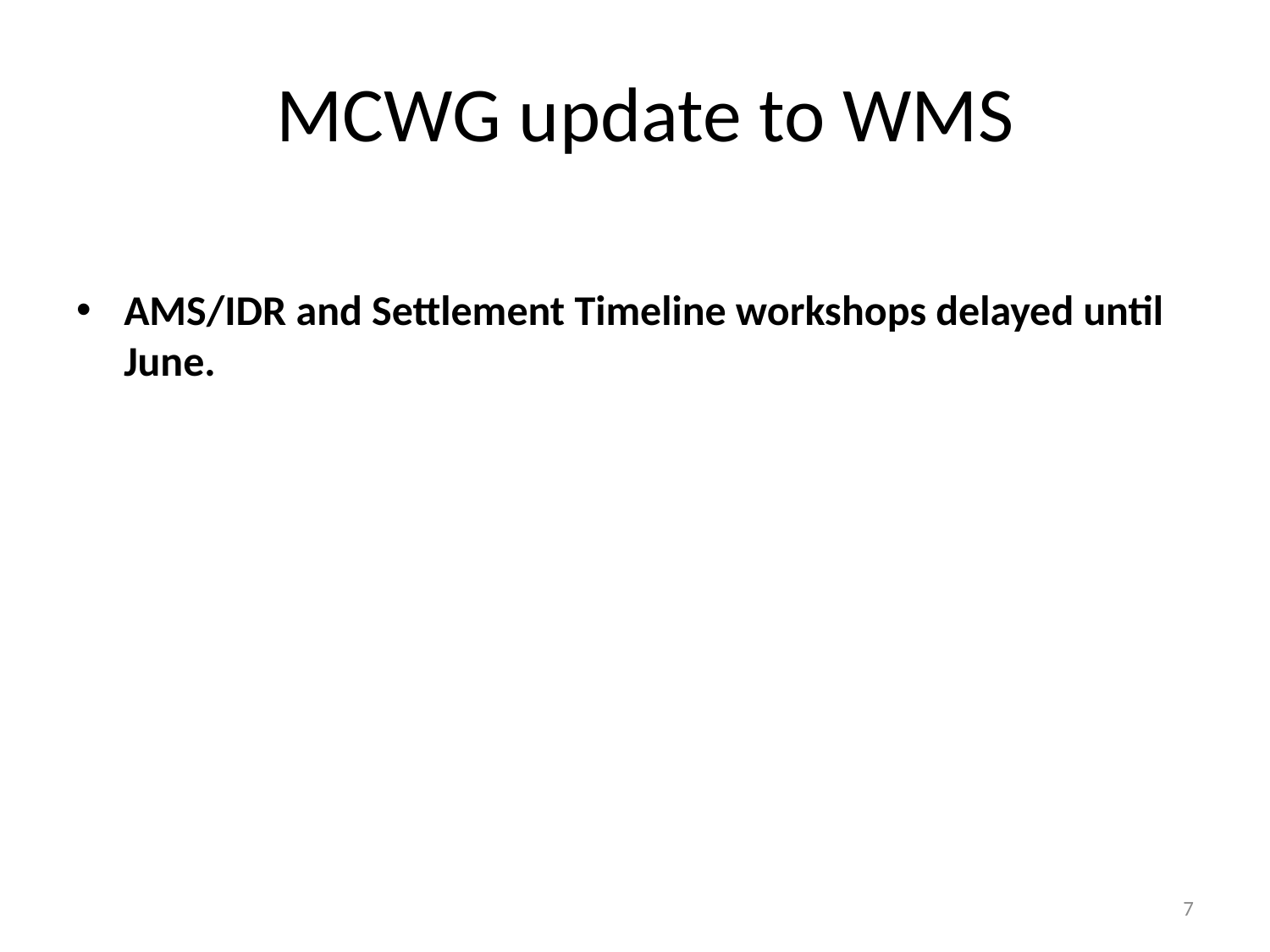

# MCWG update to WMS

AMS/IDR and Settlement Timeline workshops delayed until June.
7